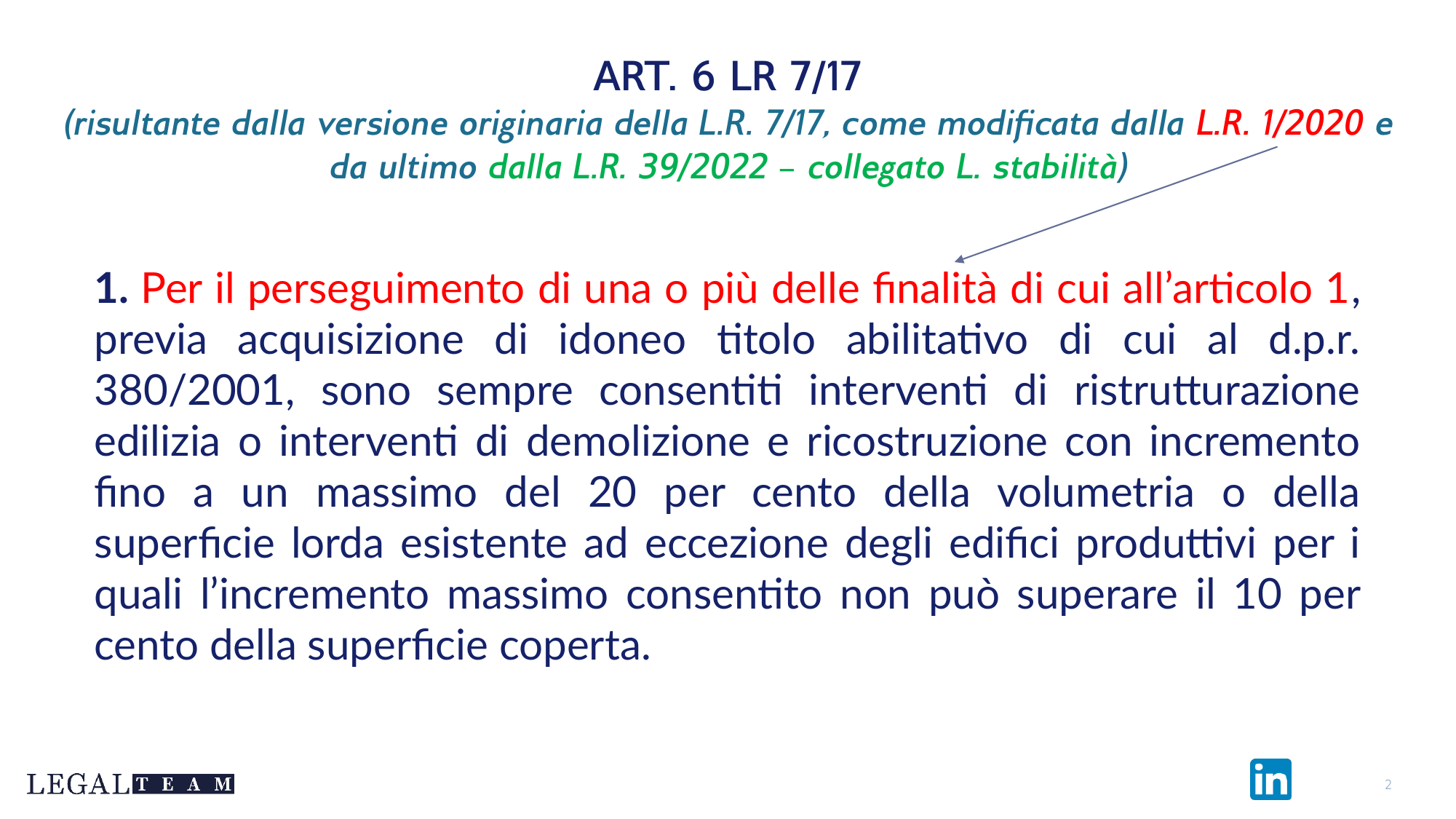

ART. 6 LR 7/17
(risultante dalla versione originaria della L.R. 7/17, come modificata dalla L.R. 1/2020 e da ultimo dalla L.R. 39/2022 – collegato L. stabilità)

1. Per il perseguimento di una o più delle finalità di cui all’articolo 1, previa acquisizione di idoneo titolo abilitativo di cui al d.p.r. 380/2001, sono sempre consentiti interventi di ristrutturazione edilizia o interventi di demolizione e ricostruzione con incremento fino a un massimo del 20 per cento della volumetria o della superficie lorda esistente ad eccezione degli edifici produttivi per i quali l’incremento massimo consentito non può superare il 10 per cento della superficie coperta.

2